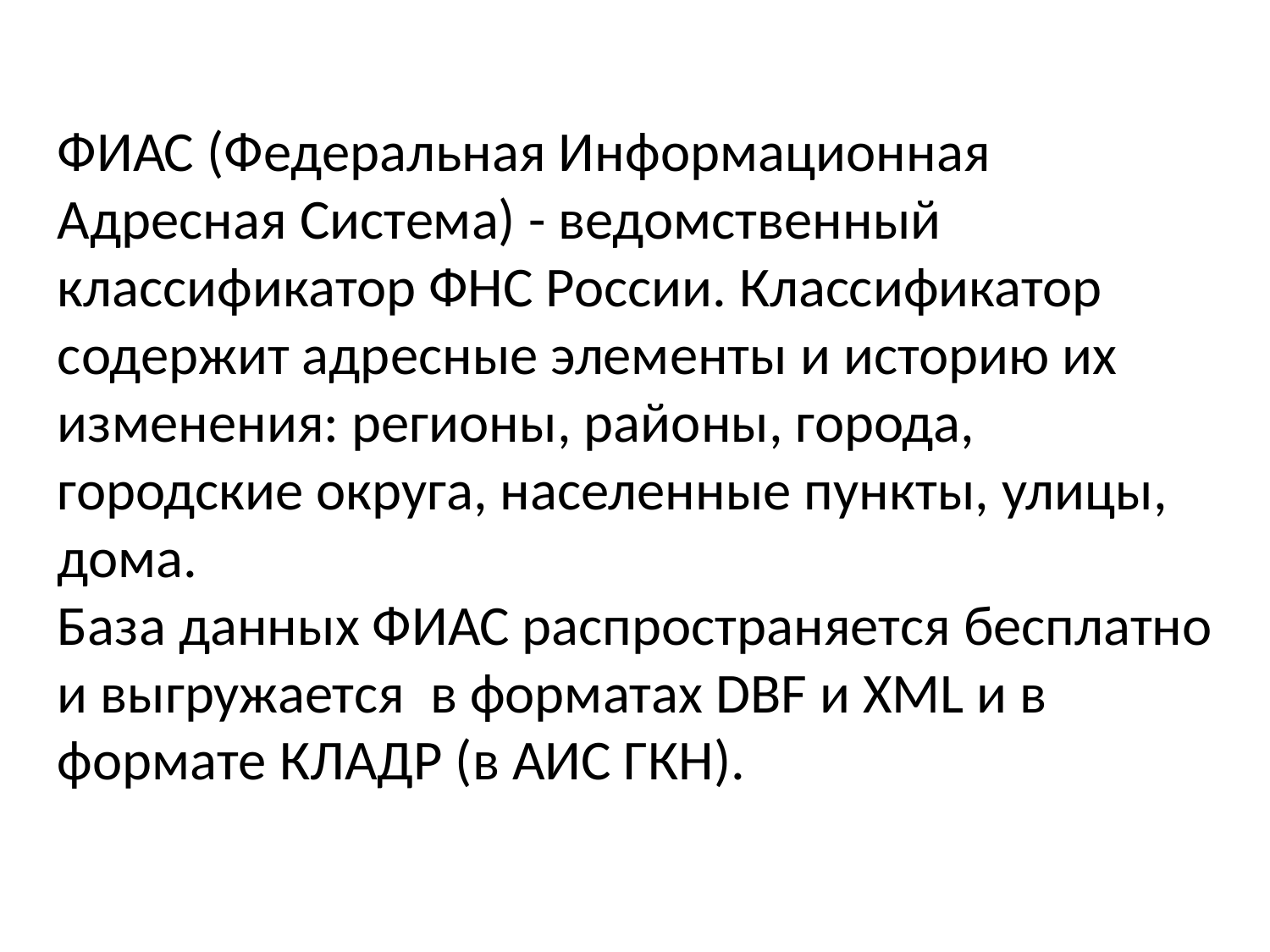

ФИАС (Федеральная Информационная Адресная Система) - ведомственный классификатор ФНС России. Классификатор содержит адресные элементы и историю их изменения: регионы, районы, города, городские округа, населенные пункты, улицы, дома.
База данных ФИАС распространяется бесплатно и выгружается  в форматах DBF и XML и в формате КЛАДР (в АИС ГКН).